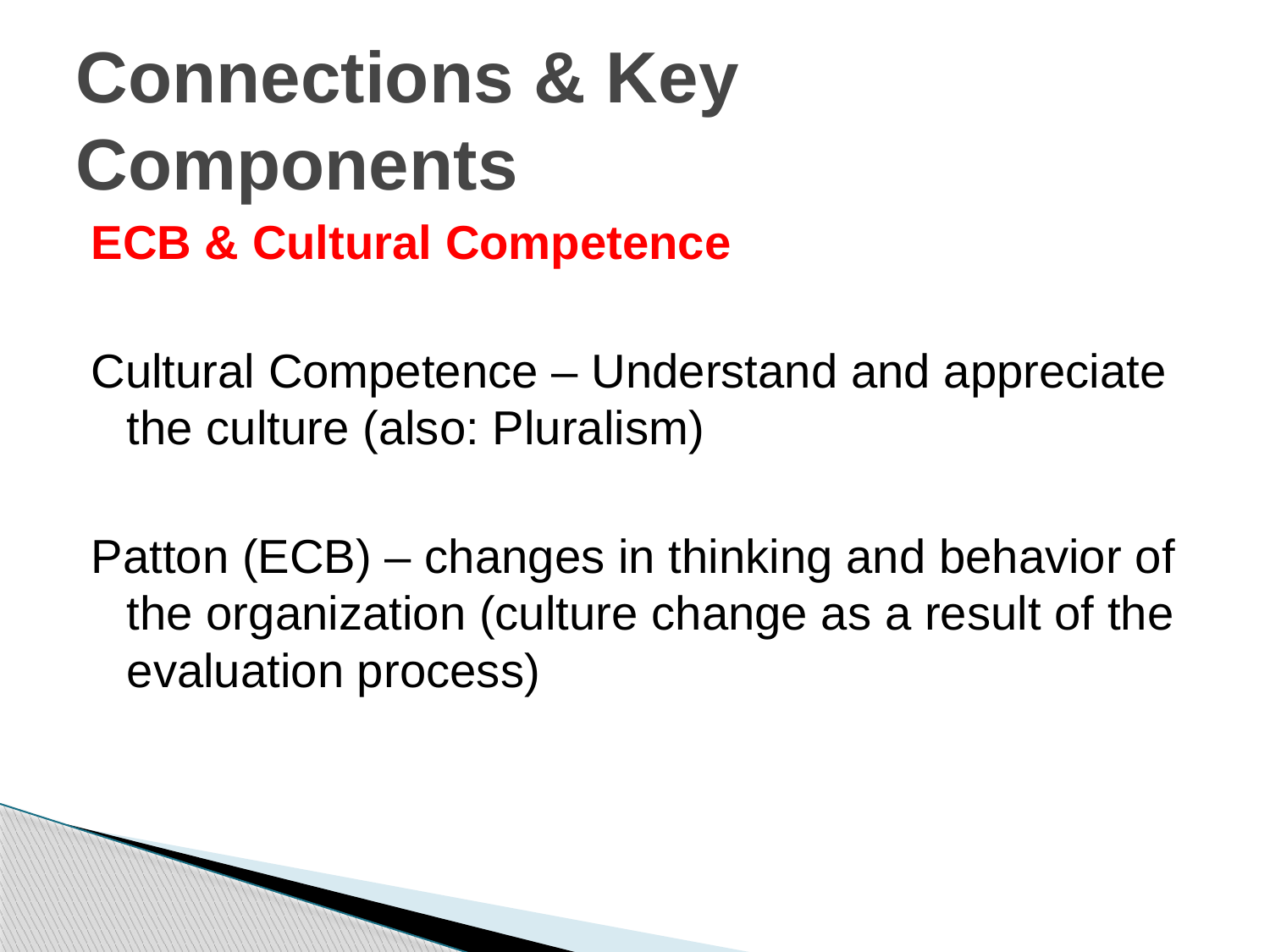

# Connections & Key Components
ECB & Cultural Competence

Cultural Competence – Understand and appreciate the culture (also: Pluralism)

Patton (ECB) – changes in thinking and behavior of the organization (culture change as a result of the evaluation process)